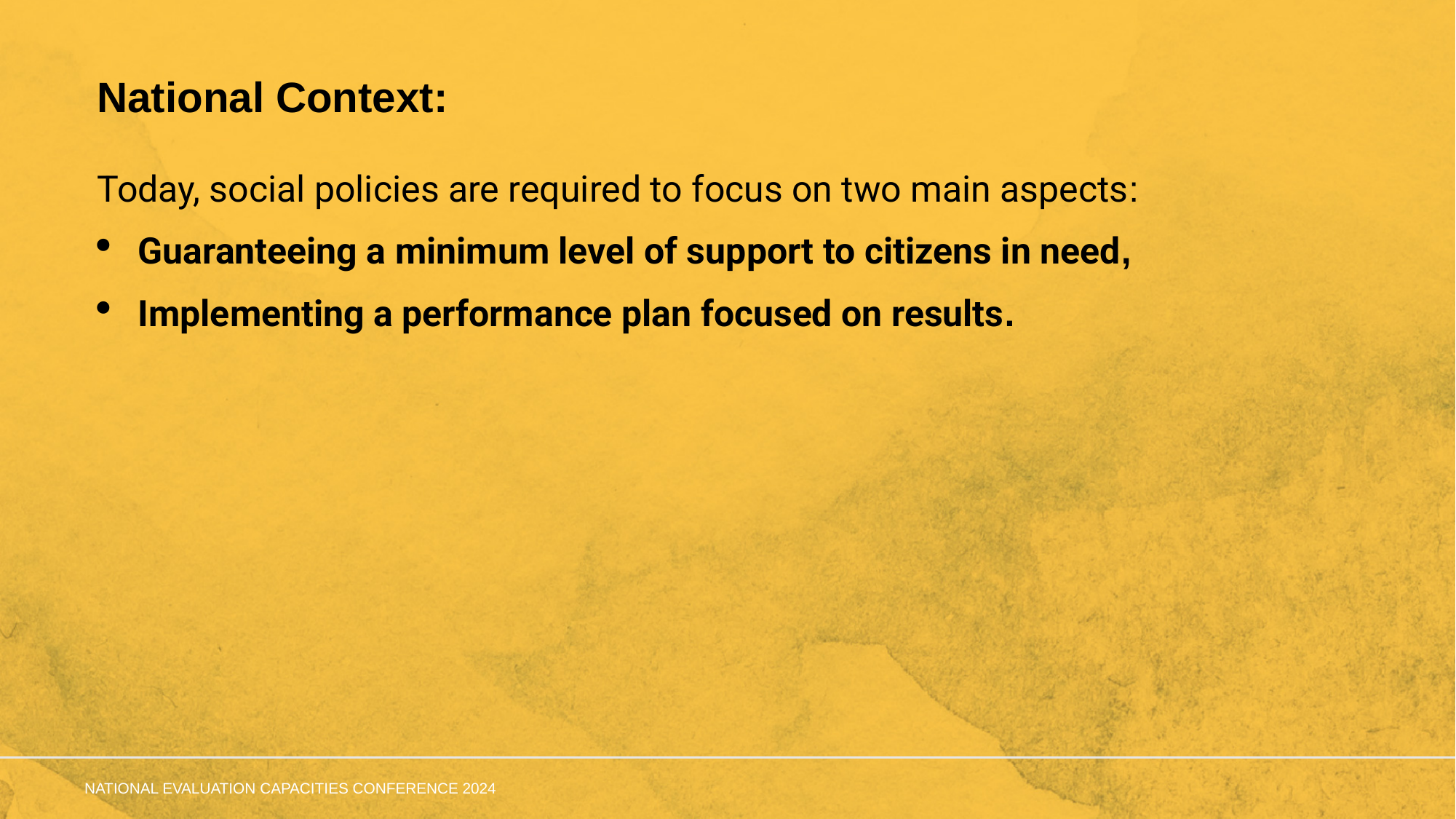

National Context:
Today, social policies are required to focus on two main aspects:
Guaranteeing a minimum level of support to citizens in need,
Implementing a performance plan focused on results.